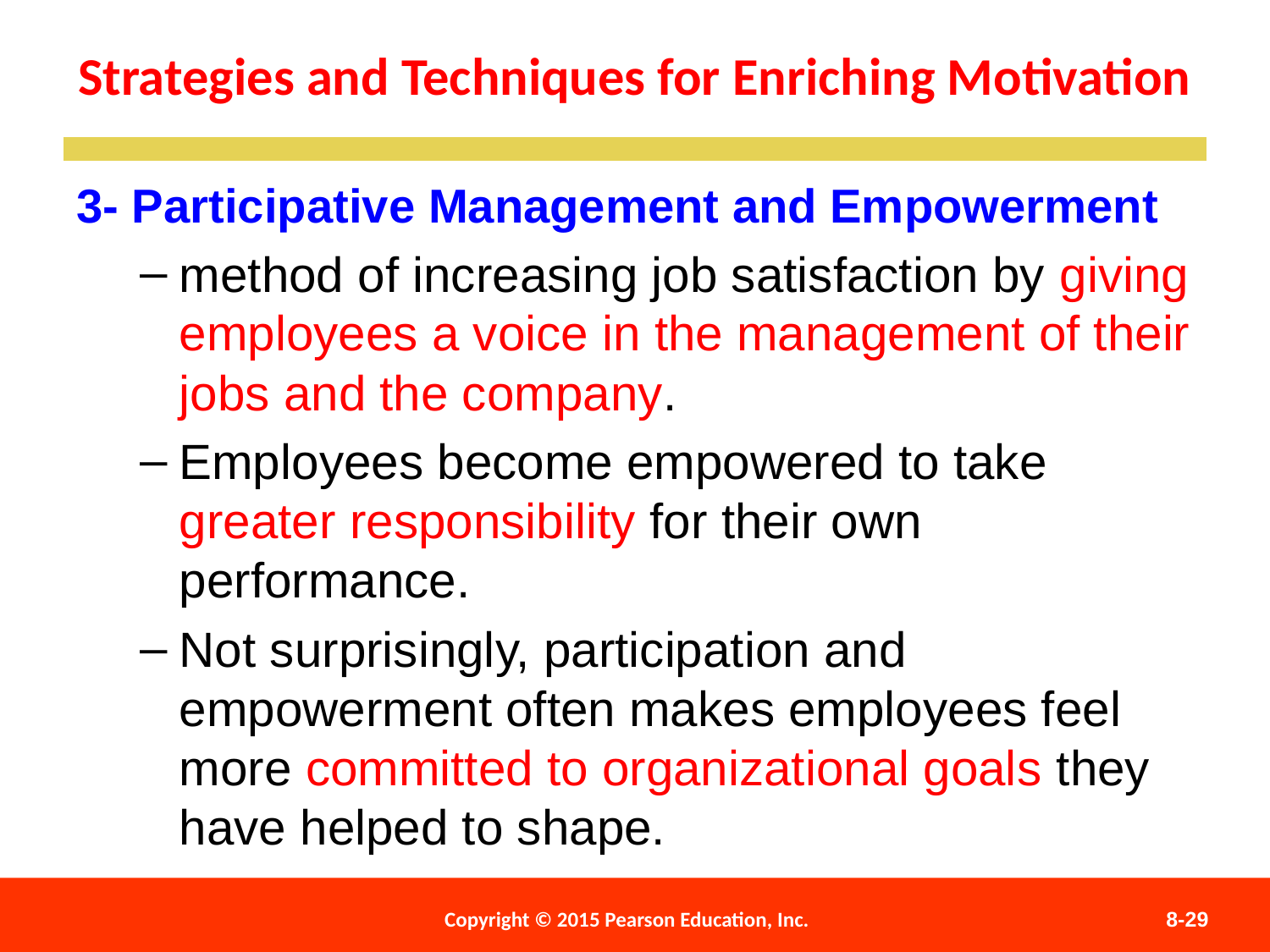

Strategies and Techniques for Enriching Motivation
3- Participative Management and Empowerment
method of increasing job satisfaction by giving employees a voice in the management of their jobs and the company.
Employees become empowered to take greater responsibility for their own performance.
Not surprisingly, participation and empowerment often makes employees feel more committed to organizational goals they have helped to shape.